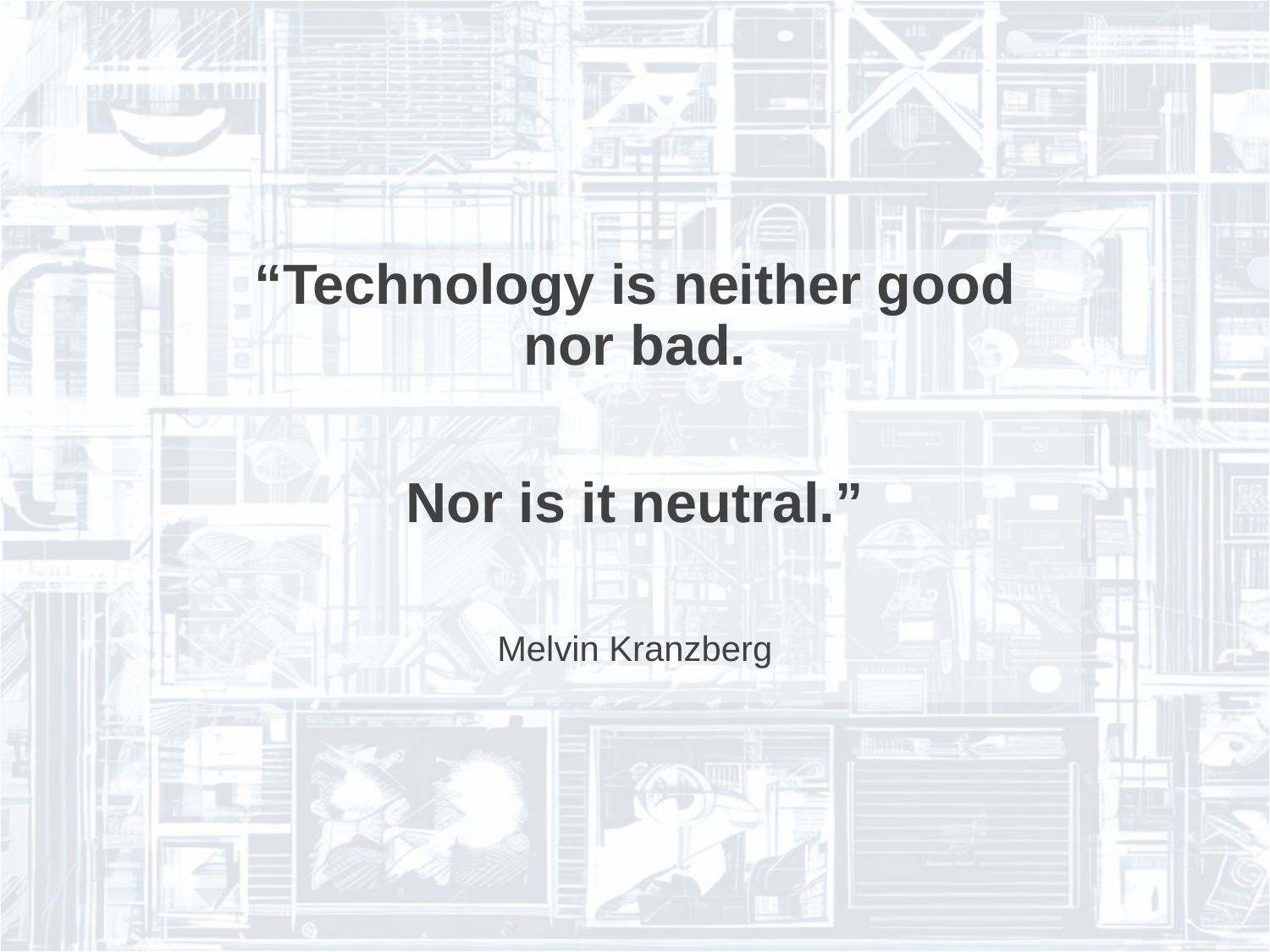

“Technology is neither good nor bad.

Nor is it neutral.”

Melvin Kranzberg